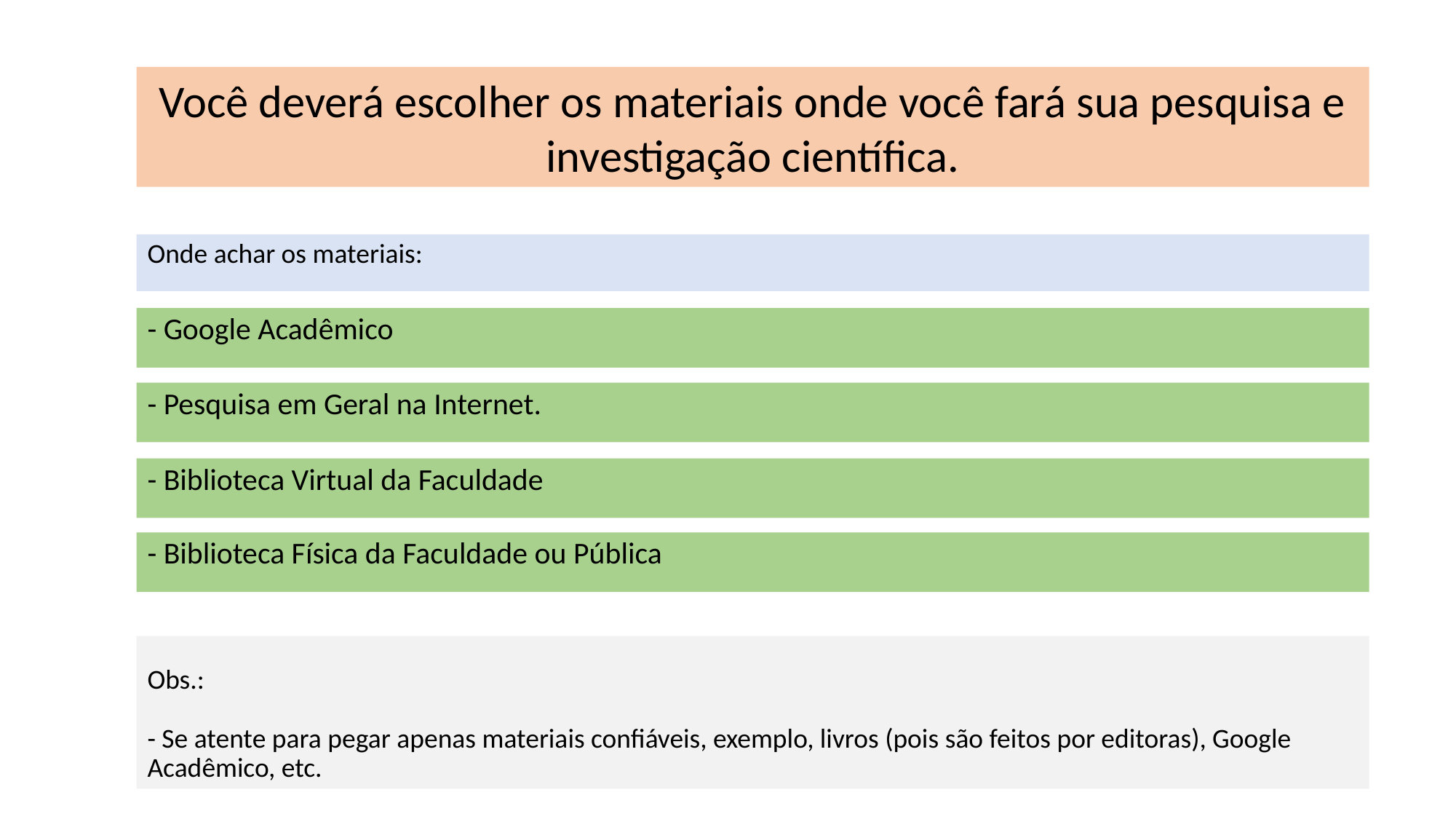

Você deverá escolher os materiais onde você fará sua pesquisa e investigação científica.
Onde achar os materiais:
- Google Acadêmico
- Pesquisa em Geral na Internet.
- Biblioteca Virtual da Faculdade
- Biblioteca Física da Faculdade ou Pública
Obs.:

- Se atente para pegar apenas materiais confiáveis, exemplo, livros (pois são feitos por editoras), Google Acadêmico, etc.